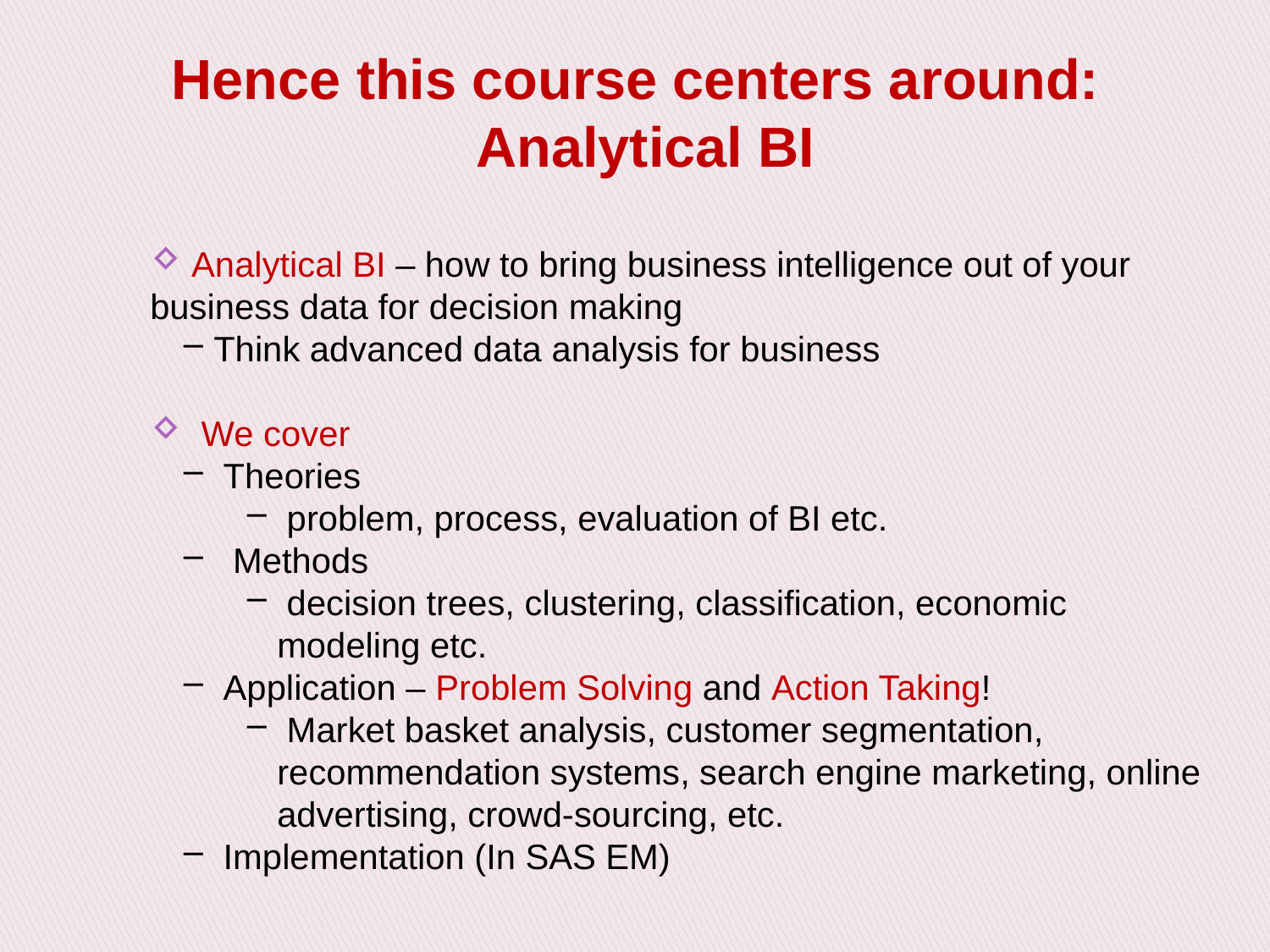

Hence this course centers around:
Analytical BI
 Analytical BI – how to bring business intelligence out of your business data for decision making
Think advanced data analysis for business

  We cover
 Theories
 problem, process, evaluation of BI etc.
  Methods
 decision trees, clustering, classification, economic modeling etc.
 Application – Problem Solving and Action Taking!
 Market basket analysis, customer segmentation, recommendation systems, search engine marketing, online advertising, crowd-sourcing, etc.
 Implementation (In SAS EM)